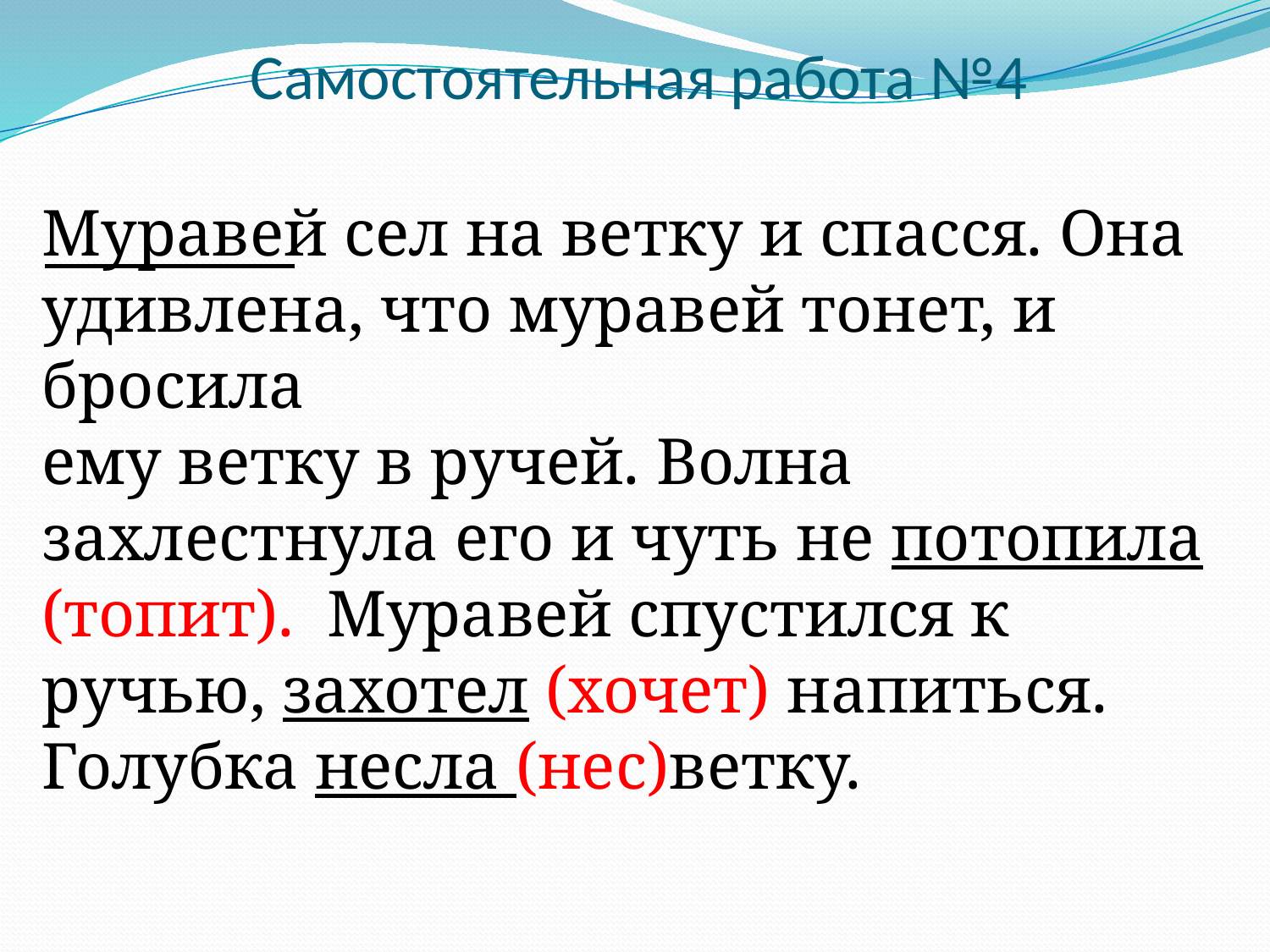

# Самостоятельная работа №4
Муравей сел на ветку и спасся. Она удивлена, что муравей тонет, и бросила
ему ветку в ручей. Волна захлестнула его и чуть не потопила (топит).  Муравей спустился к ручью, захотел (хочет) напиться. Голубка несла (нес)ветку.